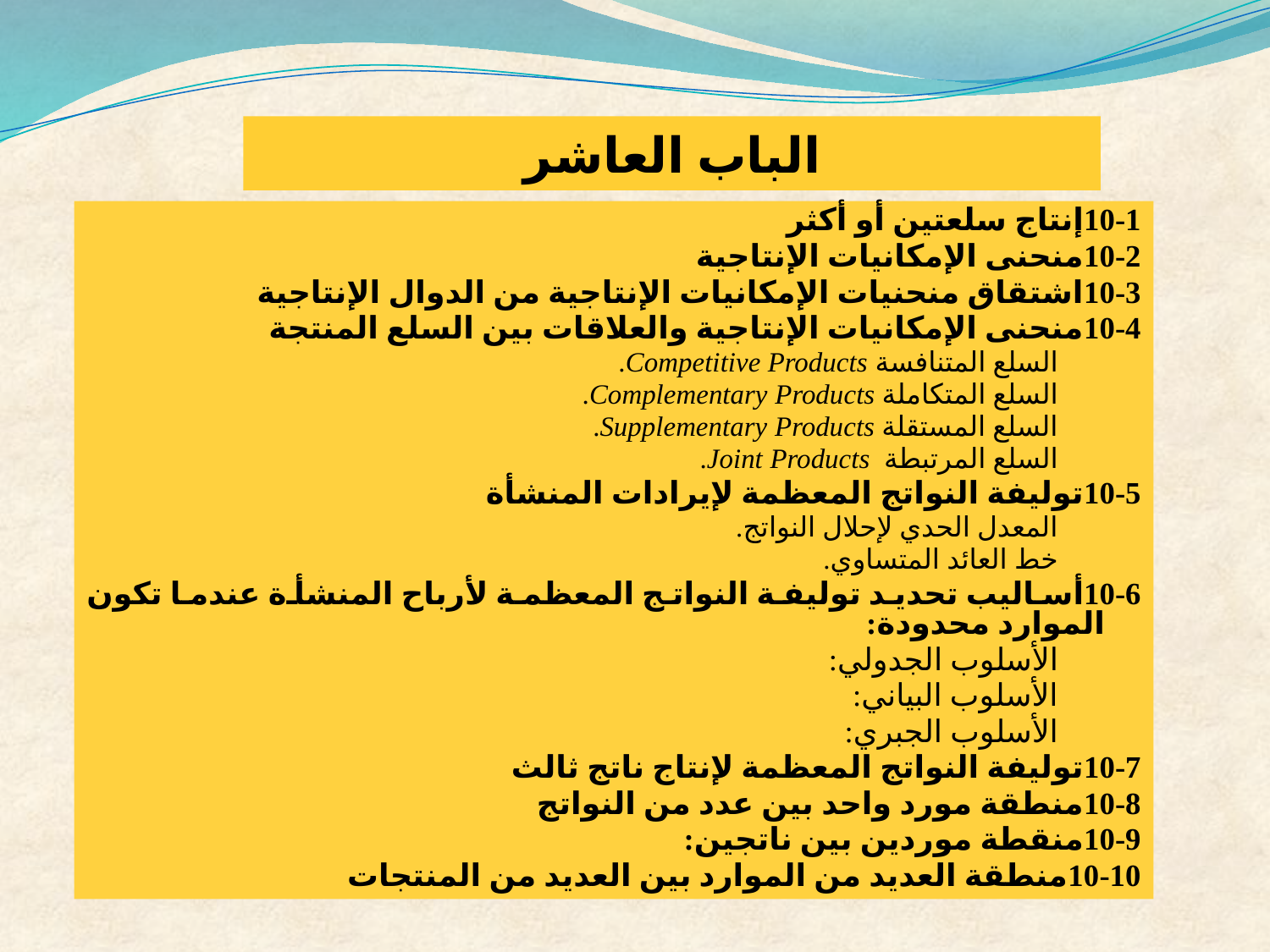

الباب العاشر
10-1إنتاج سلعتين أو أكثر
10-2منحنى الإمكانيات الإنتاجية
10-3اشتقاق منحنيات الإمكانيات الإنتاجية من الدوال الإنتاجية
10-4منحنى الإمكانيات الإنتاجية والعلاقات بين السلع المنتجة
السلع المتنافسة Competitive Products.
السلع المتكاملة Complementary Products.
السلع المستقلة Supplementary Products.
السلع المرتبطة  Joint Products.
10-5توليفة النواتج المعظمة لإيرادات المنشأة
المعدل الحدي لإحلال النواتج.
خط العائد المتساوي.
10-6أساليب تحديد توليفة النواتج المعظمة لأرباح المنشأة عندما تكون الموارد محدودة:
الأسلوب الجدولي:
الأسلوب البياني:
الأسلوب الجبري:
10-7توليفة النواتج المعظمة لإنتاج ناتج ثالث
10-8منطقة مورد واحد بين عدد من النواتج
10-9منقطة موردين بين ناتجين:
10-10منطقة العديد من الموارد بين العديد من المنتجات